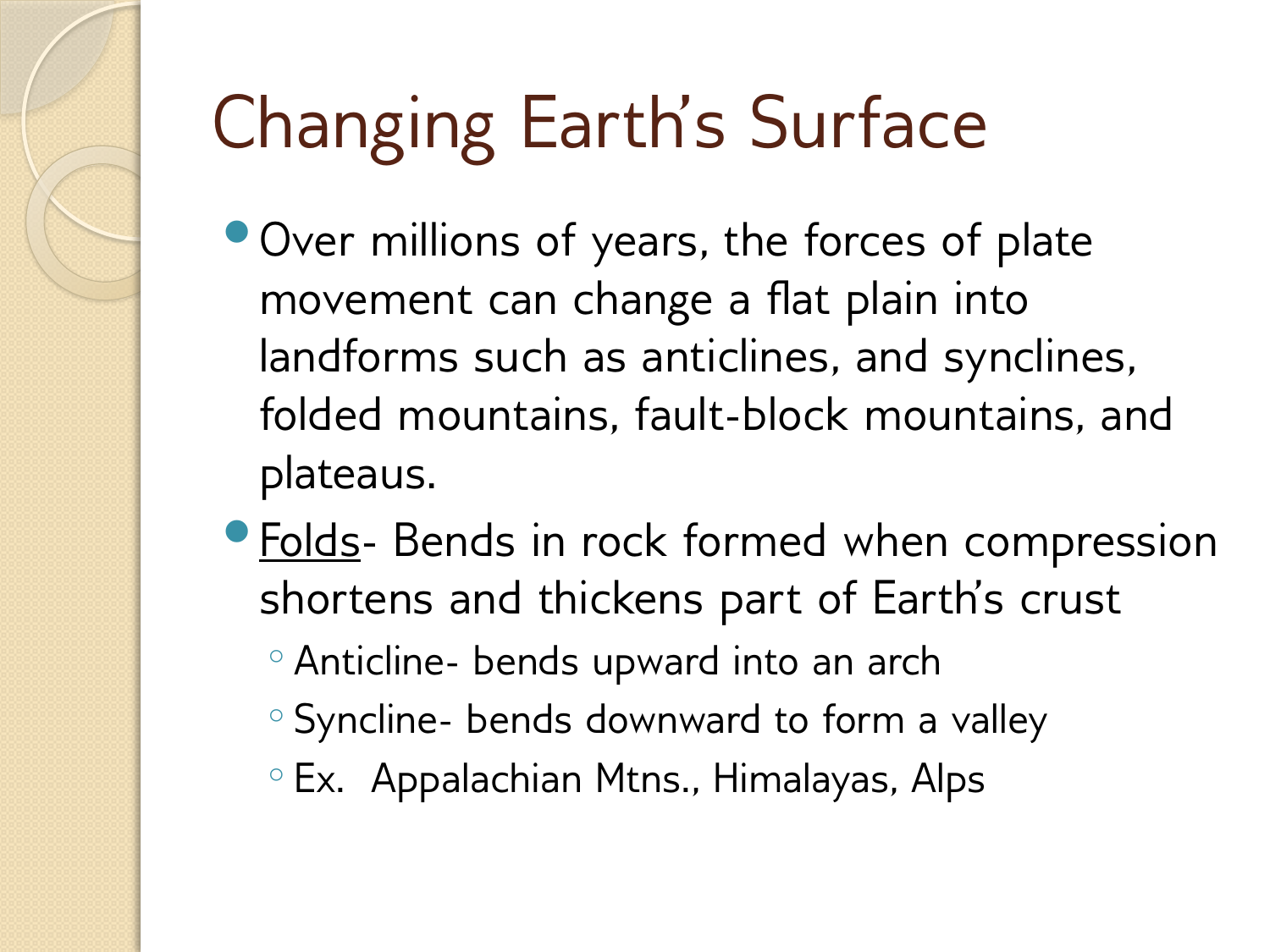

# Changing Earth’s Surface
Over millions of years, the forces of plate movement can change a flat plain into landforms such as anticlines, and synclines, folded mountains, fault-block mountains, and plateaus.
Folds- Bends in rock formed when compression shortens and thickens part of Earth’s crust
Anticline- bends upward into an arch
Syncline- bends downward to form a valley
Ex.  Appalachian Mtns., Himalayas, Alps